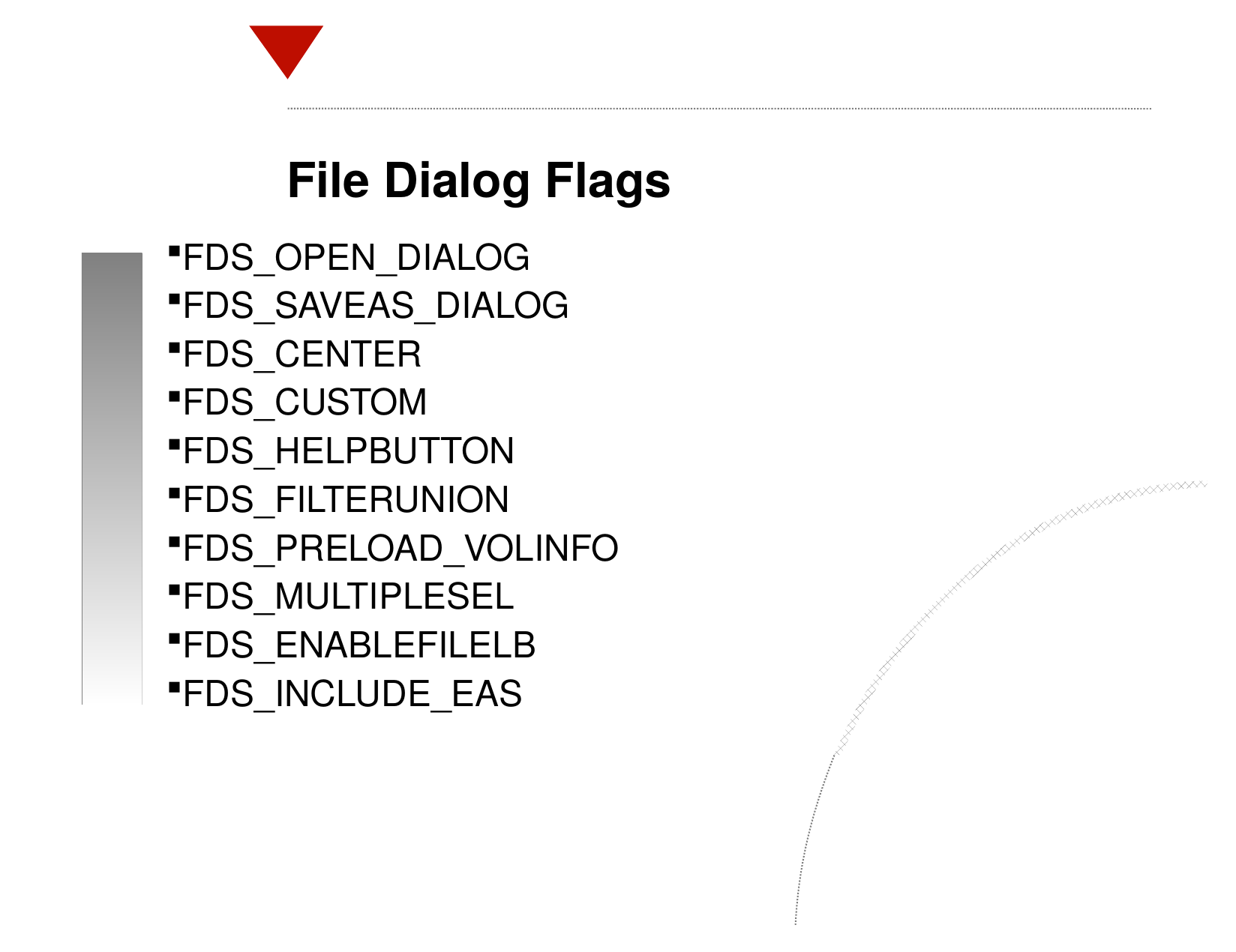

File Dialog Flags
FDS_OPEN_DIALOG
FDS_SAVEAS_DIALOG
FDS_CENTER
FDS_CUSTOM
FDS_HELPBUTTON
FDS_FILTERUNION
FDS_PRELOAD_VOLINFO
FDS_MULTIPLESEL
FDS_ENABLEFILELB
FDS_INCLUDE_EAS